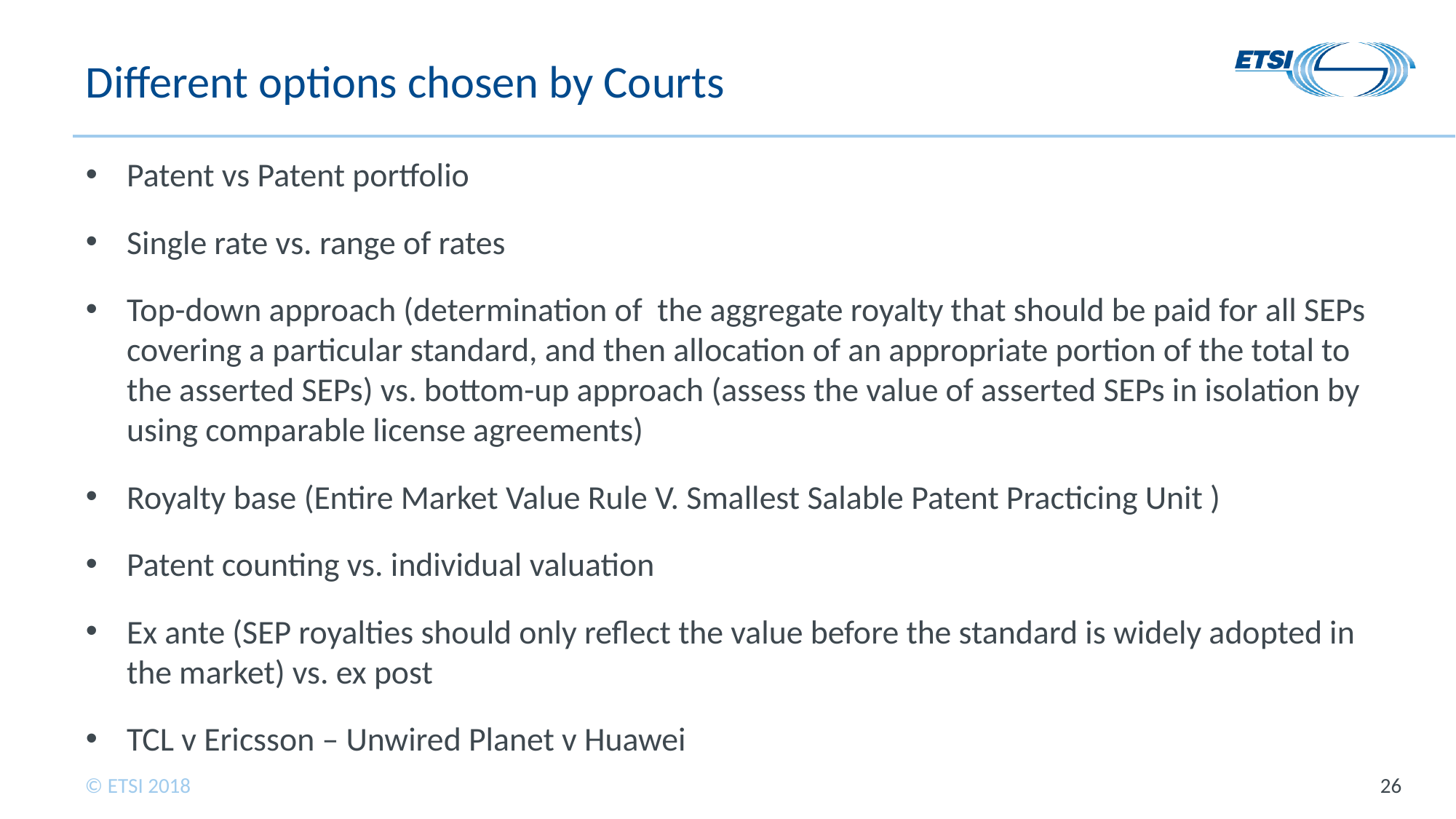

# Different options chosen by Courts
Patent vs Patent portfolio
Single rate vs. range of rates
Top-down approach (determination of  the aggregate royalty that should be paid for all SEPs covering a particular standard, and then allocation of an appropriate portion of the total to the asserted SEPs) vs. bottom-up approach (assess the value of asserted SEPs in isolation by using comparable license agreements)
Royalty base (Entire Market Value Rule V. Smallest Salable Patent Practicing Unit )
Patent counting vs. individual valuation
Ex ante (SEP royalties should only reflect the value before the standard is widely adopted in the market) vs. ex post
TCL v Ericsson – Unwired Planet v Huawei